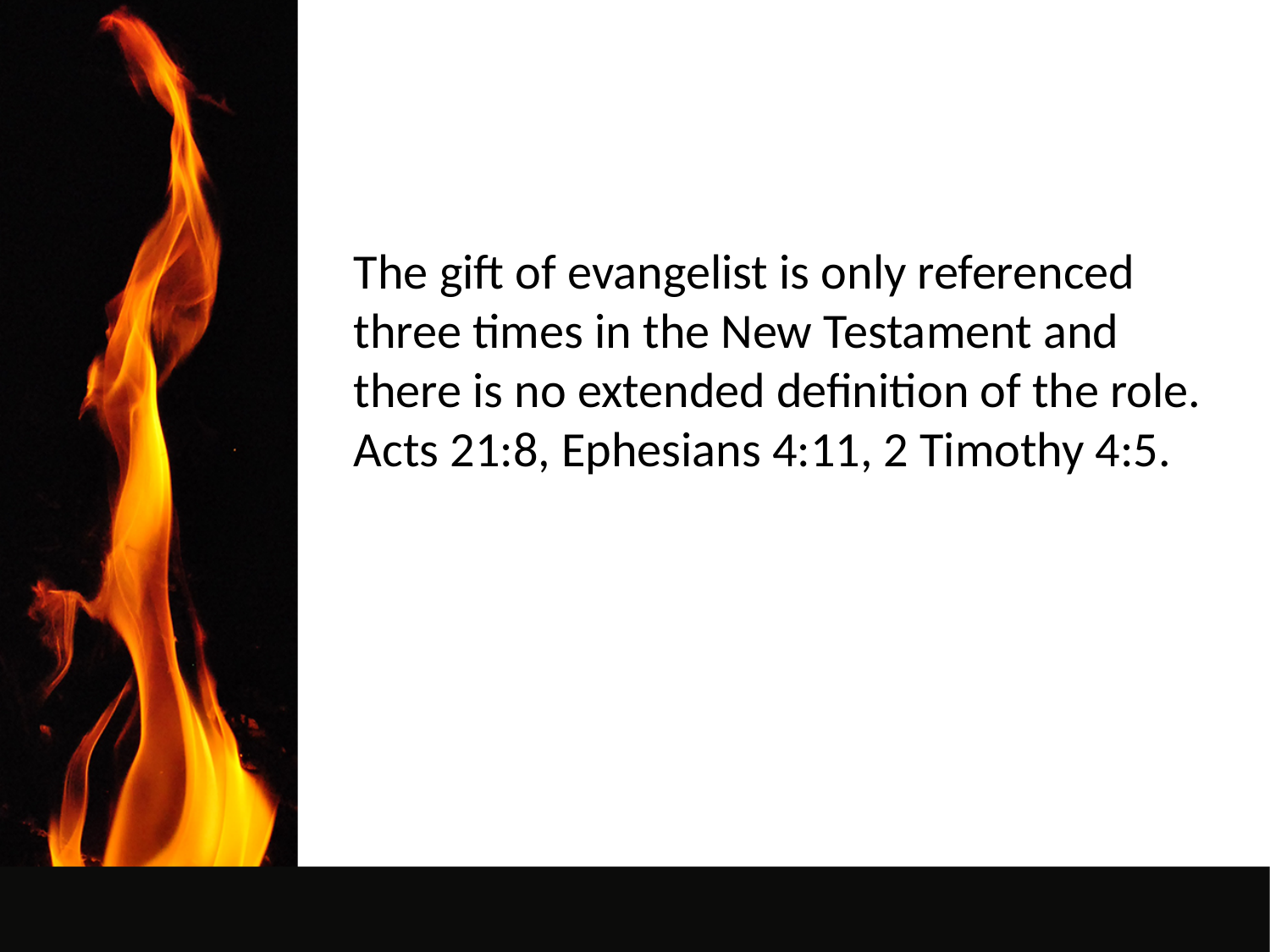

The gift of evangelist is only referenced three times in the New Testament and there is no extended definition of the role. Acts 21:8, Ephesians 4:11, 2 Timothy 4:5.